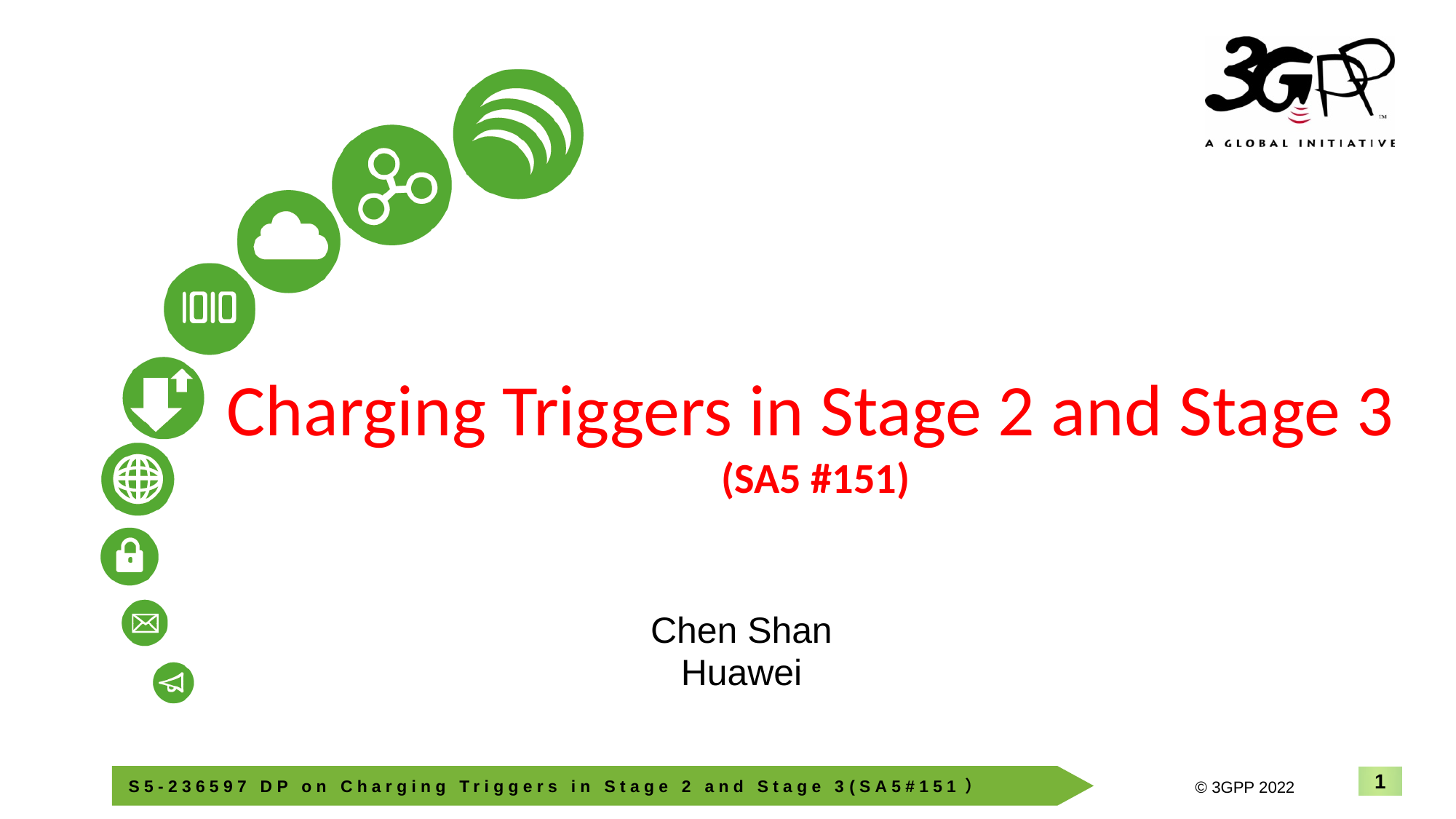

# Charging Triggers in Stage 2 and Stage 3 (SA5 #151)

Chen Shan
Huawei